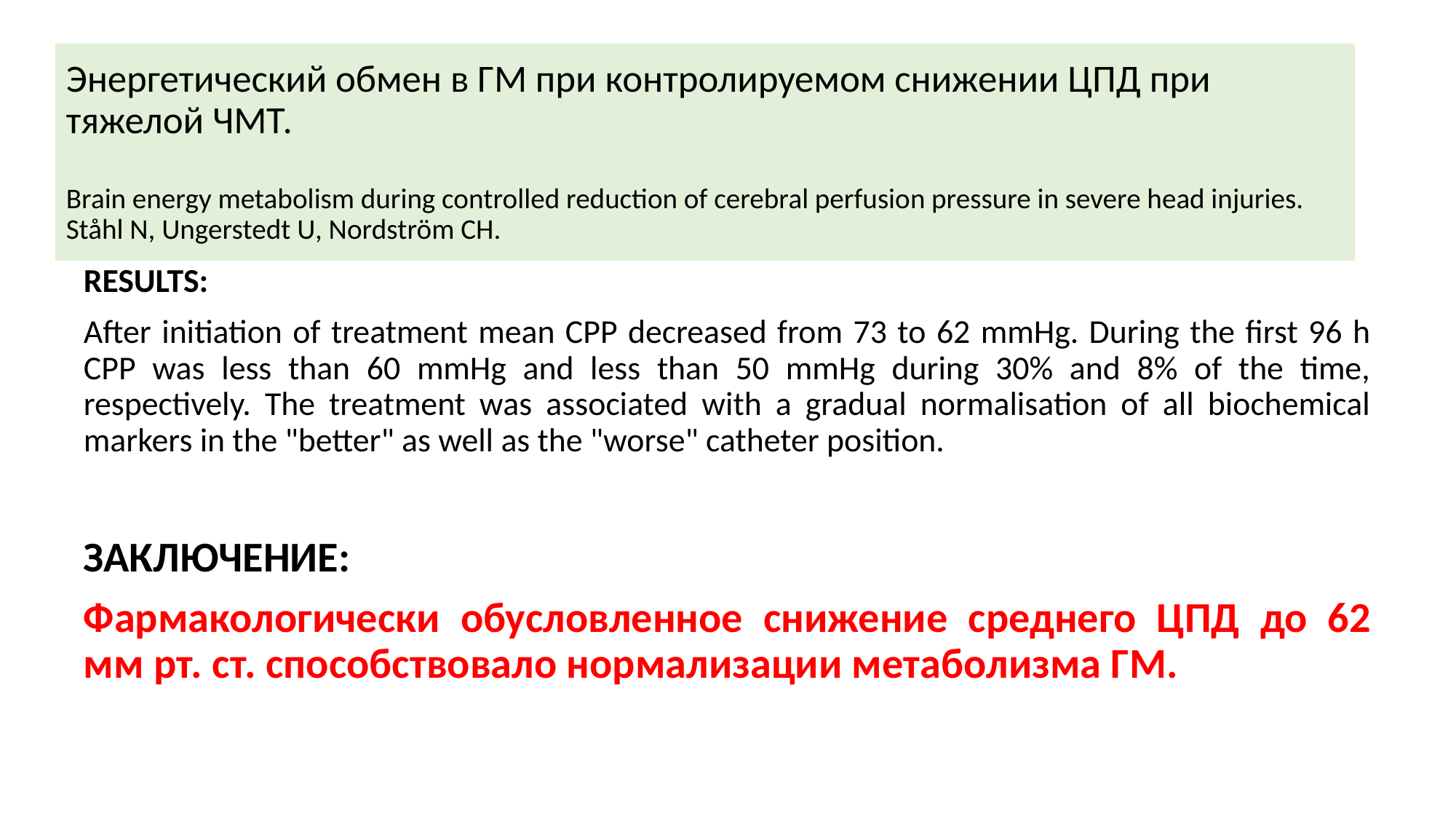

# Энергетический обмен в ГМ при контролируемом снижении ЦПД при тяжелой ЧМТ. Brain energy metabolism during controlled reduction of cerebral perfusion pressure in severe head injuries. Ståhl N, Ungerstedt U, Nordström CH.
RESULTS:
After initiation of treatment mean CPP decreased from 73 to 62 mmHg. During the first 96 h CPP was less than 60 mmHg and less than 50 mmHg during 30% and 8% of the time, respectively. The treatment was associated with a gradual normalisation of all biochemical markers in the "better" as well as the "worse" catheter position.

ЗАКЛЮЧЕНИЕ:
Фармакологически обусловленное снижение среднего ЦПД до 62 мм рт. ст. способствовало нормализации метаболизма ГМ.